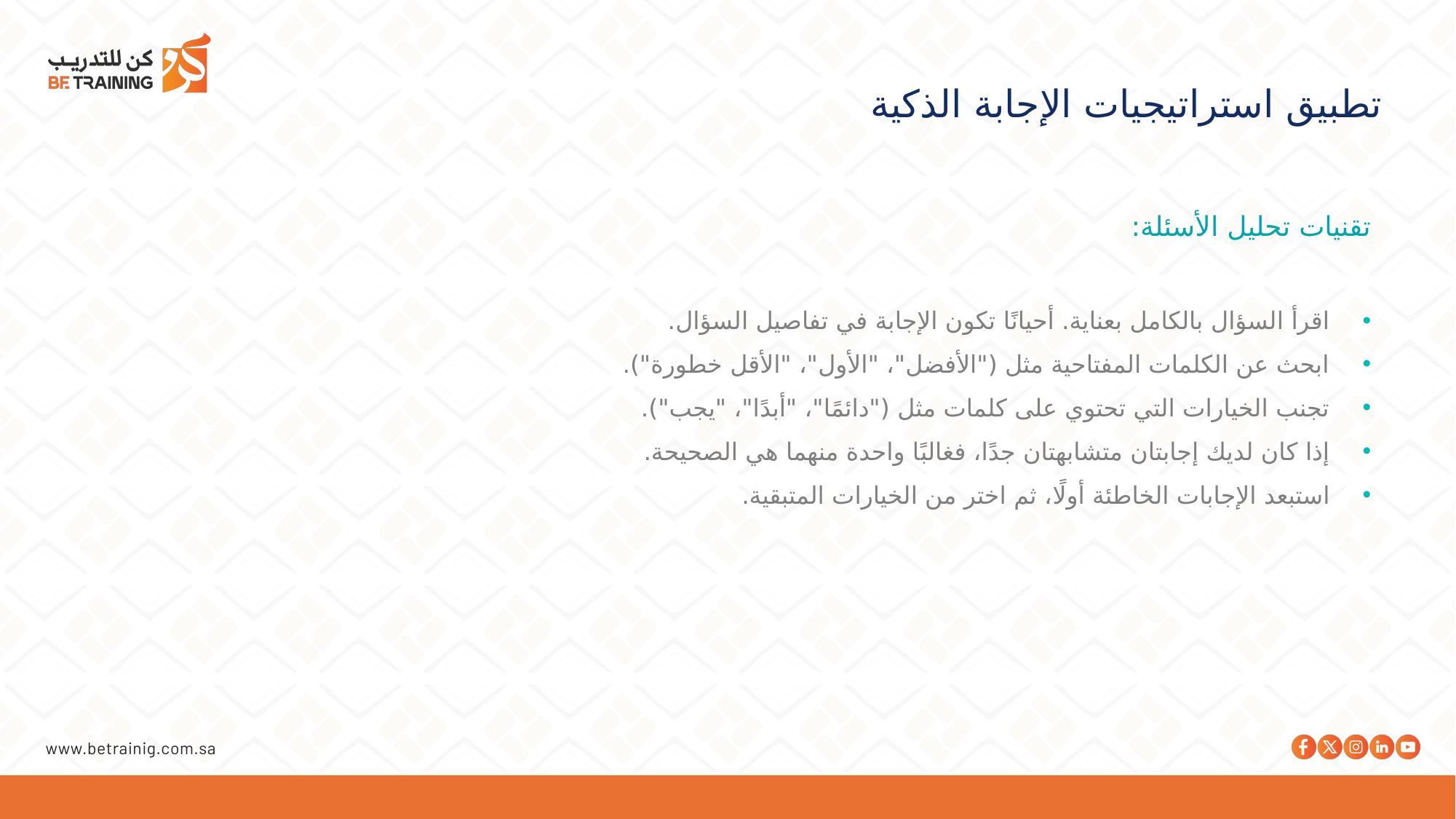

تطبيق استراتيجيات الإجابة الذكية
تقنيات تحليل الأسئلة:

اقرأ السؤال بالكامل بعناية. أحيانًا تكون الإجابة في تفاصيل السؤال.
ابحث عن الكلمات المفتاحية مثل ("الأفضل"، "الأول"، "الأقل خطورة").
تجنب الخيارات التي تحتوي على كلمات مثل ("دائمًا"، "أبدًا"، "يجب").
إذا كان لديك إجابتان متشابهتان جدًا، فغالبًا واحدة منهما هي الصحيحة.
استبعد الإجابات الخاطئة أولًا، ثم اختر من الخيارات المتبقية.